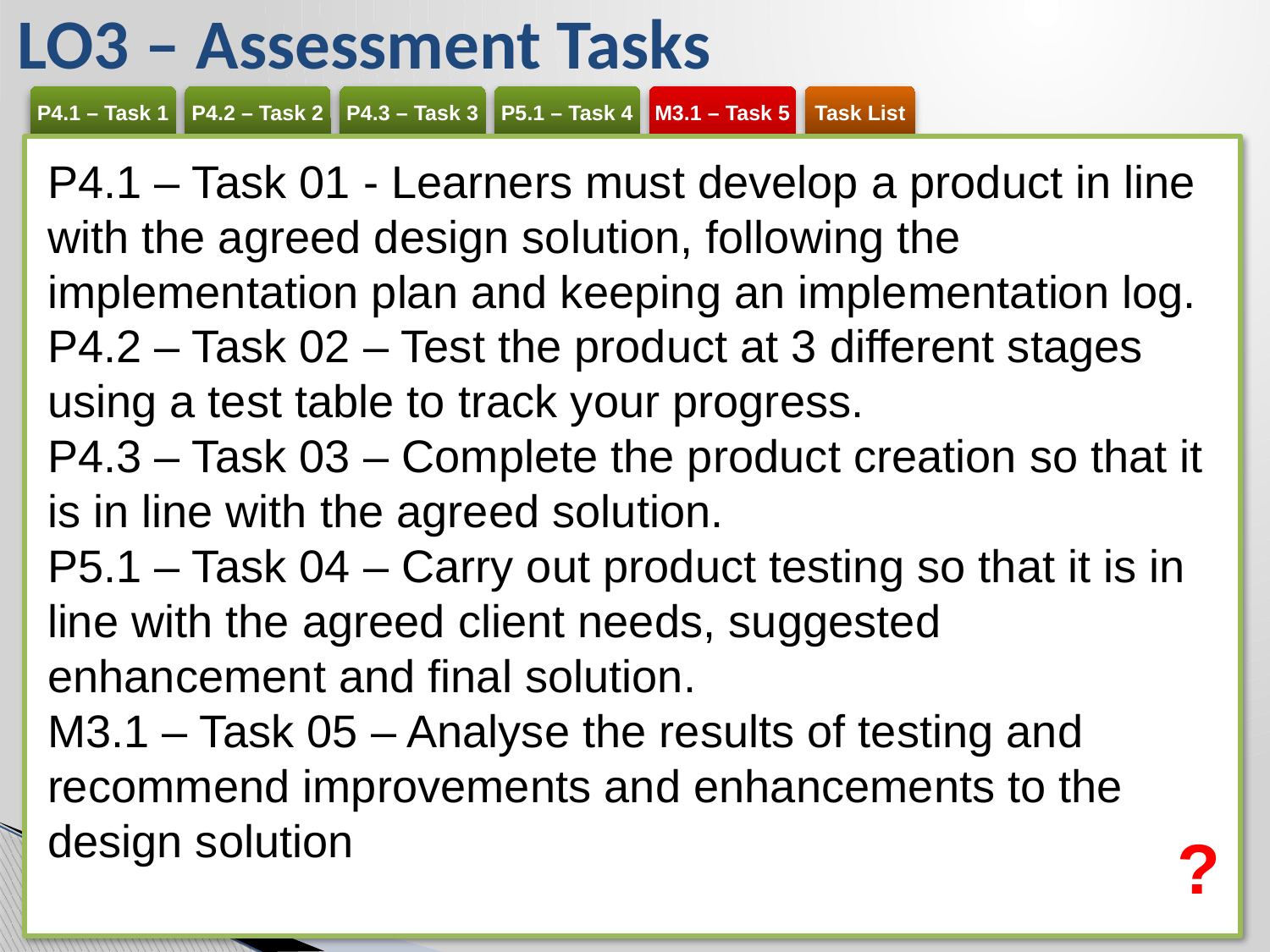

LO3 – Assessment Tasks
P4.1 – Task 01 - Learners must develop a product in line with the agreed design solution, following the implementation plan and keeping an implementation log.
P4.2 – Task 02 – Test the product at 3 different stages using a test table to track your progress.
P4.3 – Task 03 – Complete the product creation so that it is in line with the agreed solution.
P5.1 – Task 04 – Carry out product testing so that it is in line with the agreed client needs, suggested enhancement and final solution.
M3.1 – Task 05 – Analyse the results of testing and recommend improvements and enhancements to the design solution

?